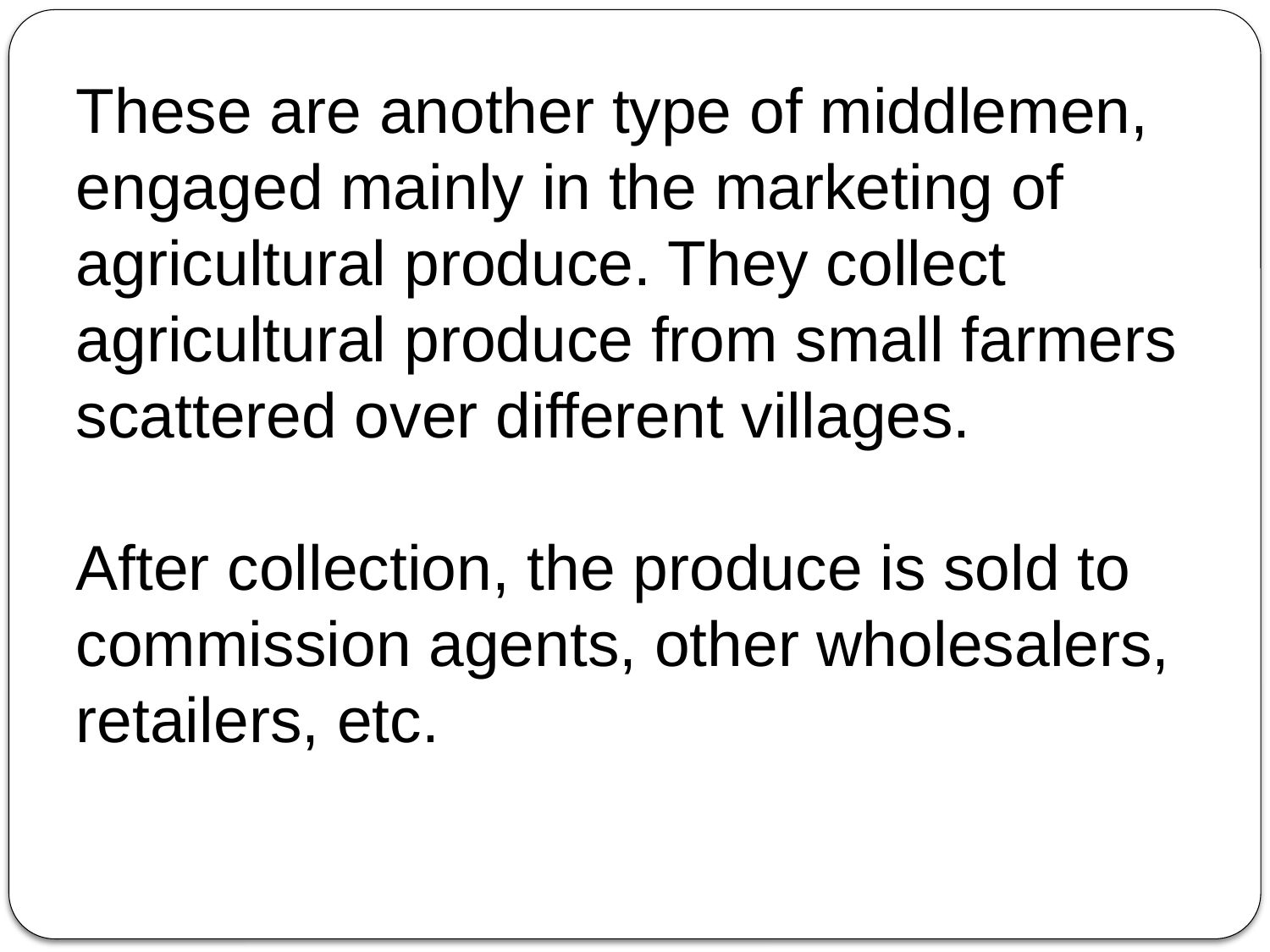

These are another type of middlemen, engaged mainly in the marketing of agricultural produce. They collect agricultural produce from small farmers scattered over different villages.

After collection, the produce is sold to commission agents, other wholesalers, retailers, etc.